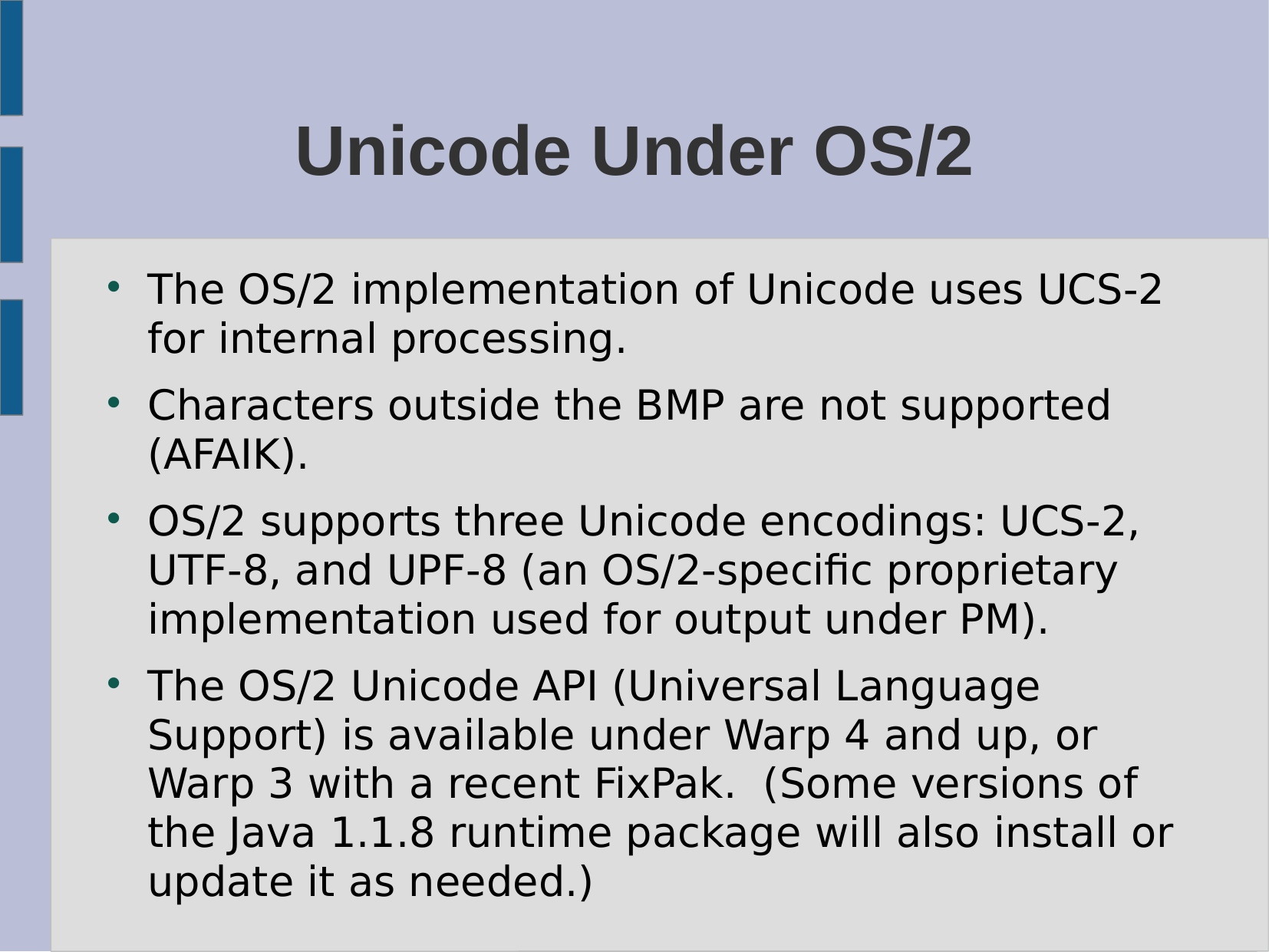

# Unicode Under OS/2
The OS/2 implementation of Unicode uses UCS-2 for internal processing.
Characters outside the BMP are not supported (AFAIK).
OS/2 supports three Unicode encodings: UCS-2, UTF-8, and UPF-8 (an OS/2-specific proprietary implementation used for output under PM).
The OS/2 Unicode API (Universal Language Support) is available under Warp 4 and up, or Warp 3 with a recent FixPak.  (Some versions of the Java 1.1.8 runtime package will also install or update it as needed.)